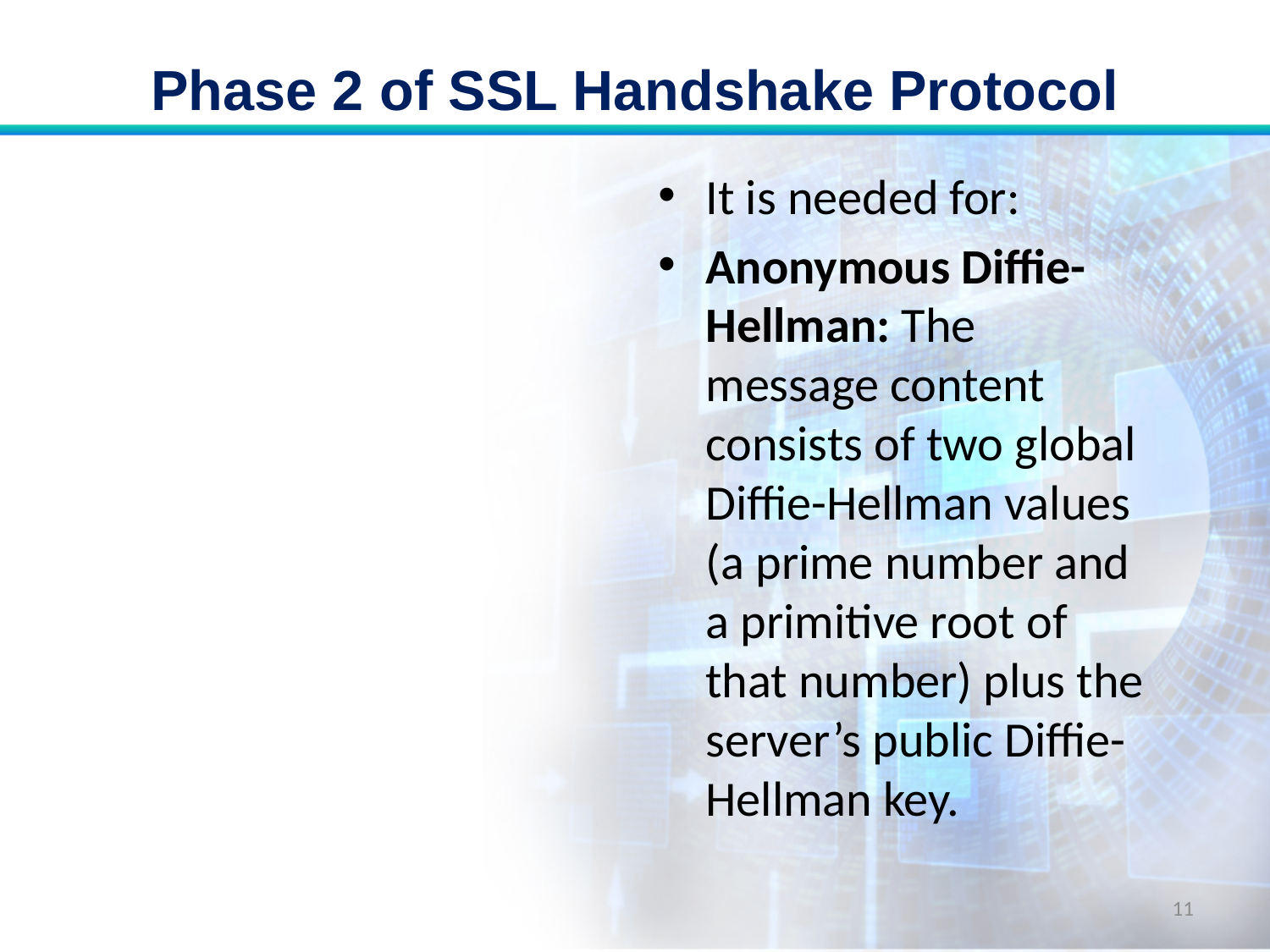

# Phase 2 of SSL Handshake Protocol
It is needed for:
Anonymous Diffie-Hellman: The message content consists of two global Diffie-Hellman values (a prime number and a primitive root of that number) plus the server’s public Diffie-Hellman key.
11